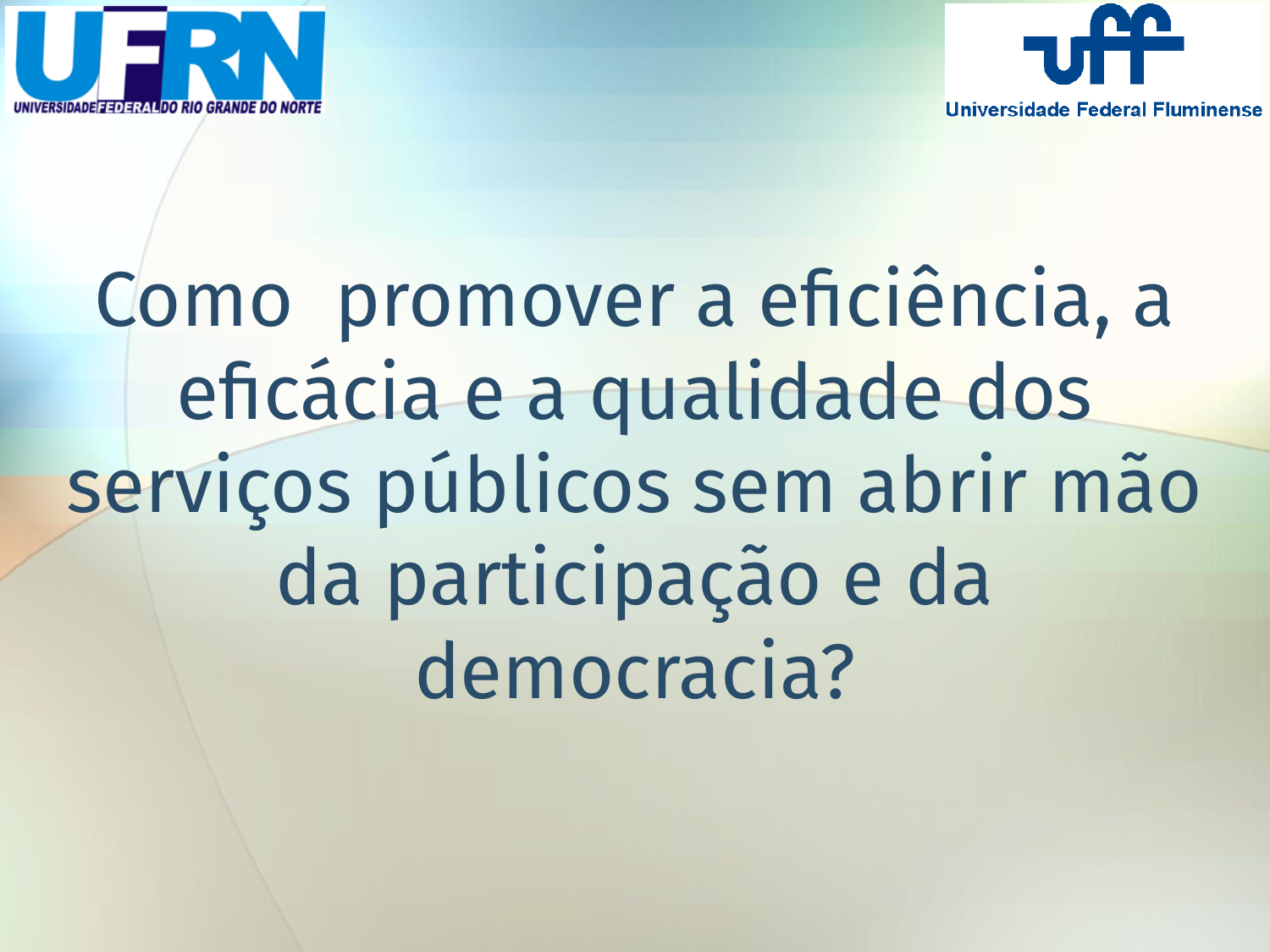

# Como  promover a eficiência, a eficácia e a qualidade dos serviços públicos sem abrir mão da participação e da democracia?